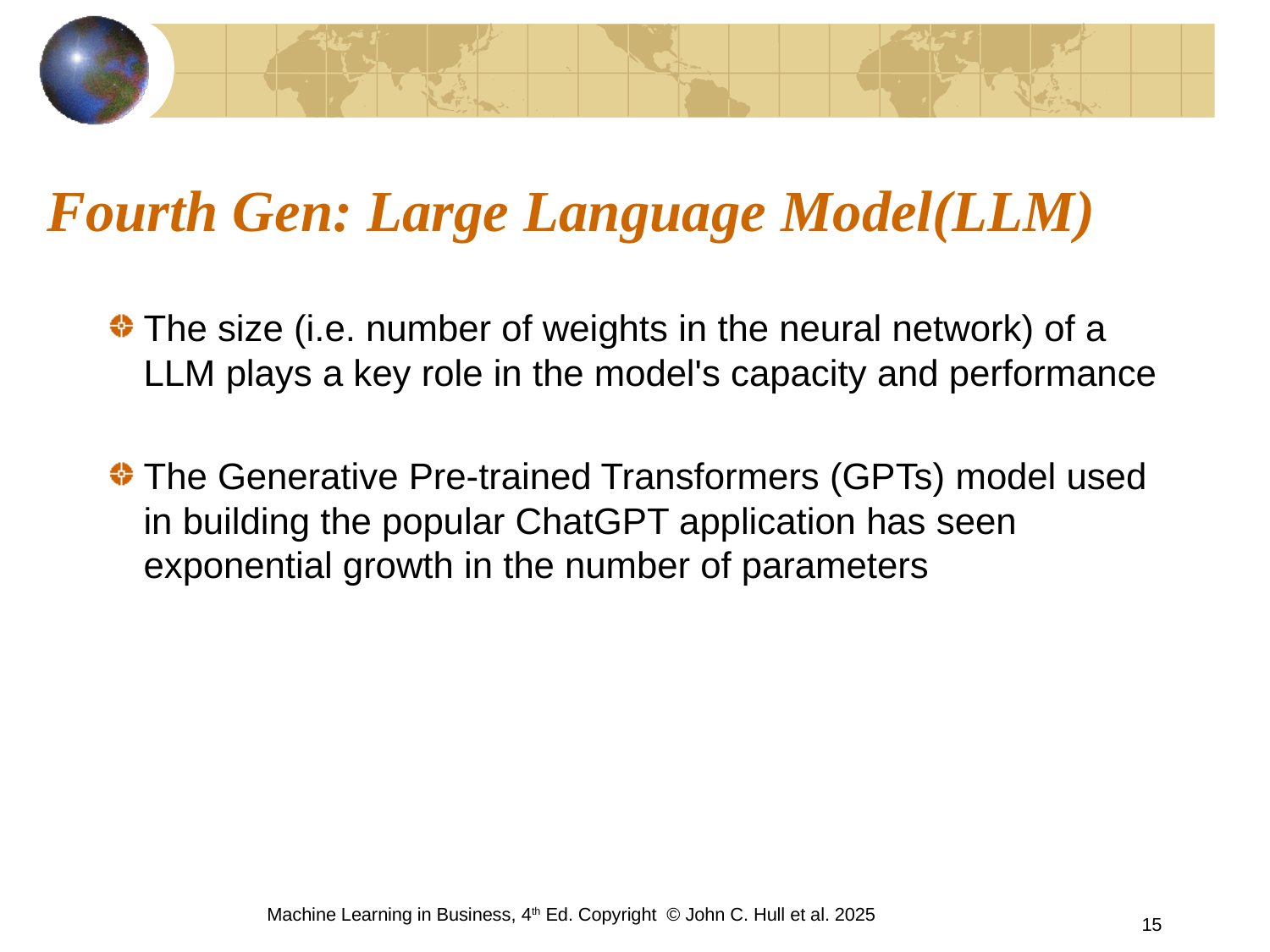

# Fourth Gen: Large Language Model(LLM)
The size (i.e. number of weights in the neural network) of a LLM plays a key role in the model's capacity and performance

The Generative Pre-trained Transformers (GPTs) model used in building the popular ChatGPT application has seen exponential growth in the number of parameters
Machine Learning in Business, 4th Ed. Copyright  © John C. Hull et al. 2025
15